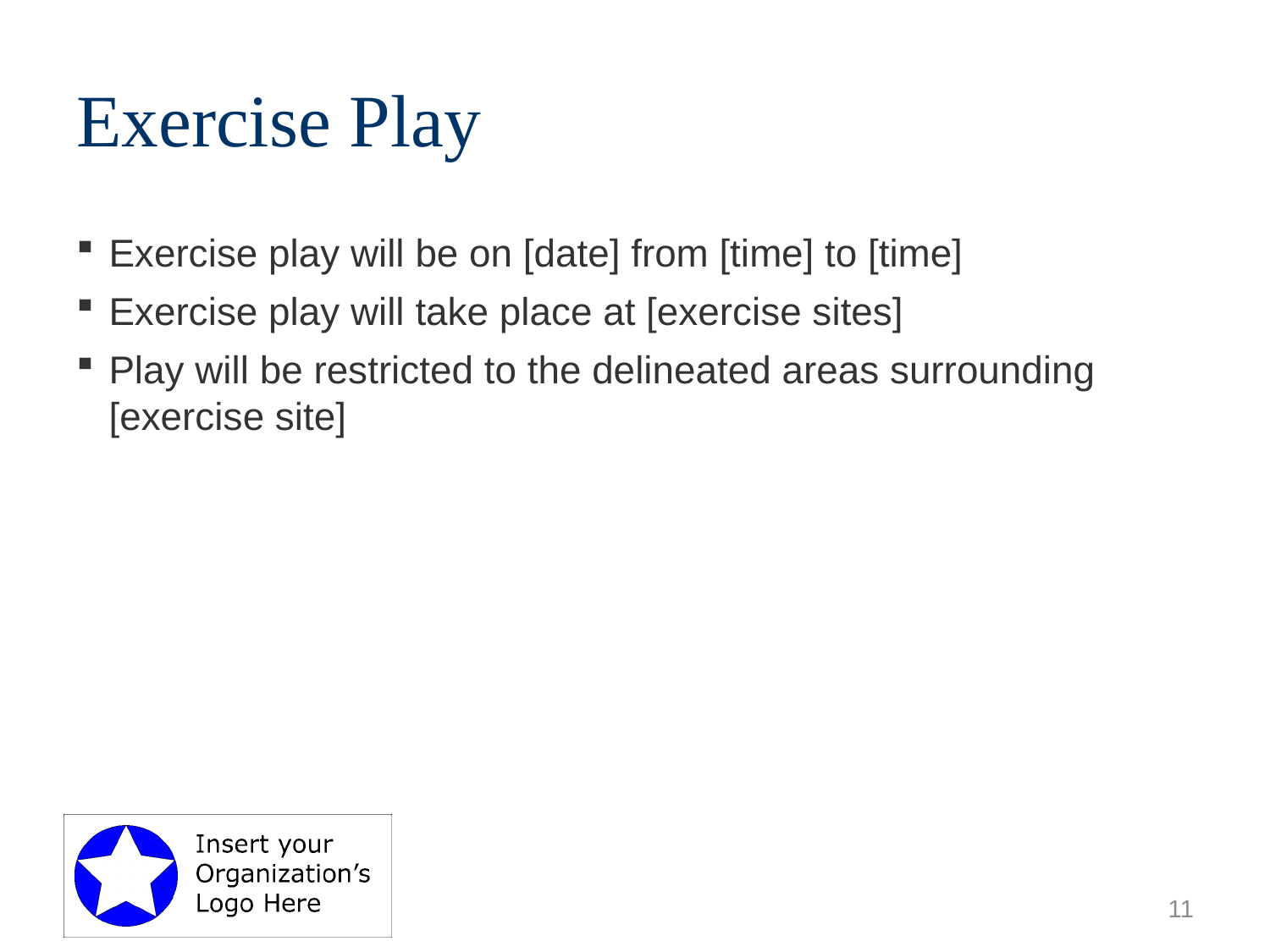

# Exercise Play
Exercise play will be on [date] from [time] to [time]
Exercise play will take place at [exercise sites]
Play will be restricted to the delineated areas surrounding [exercise site]
11